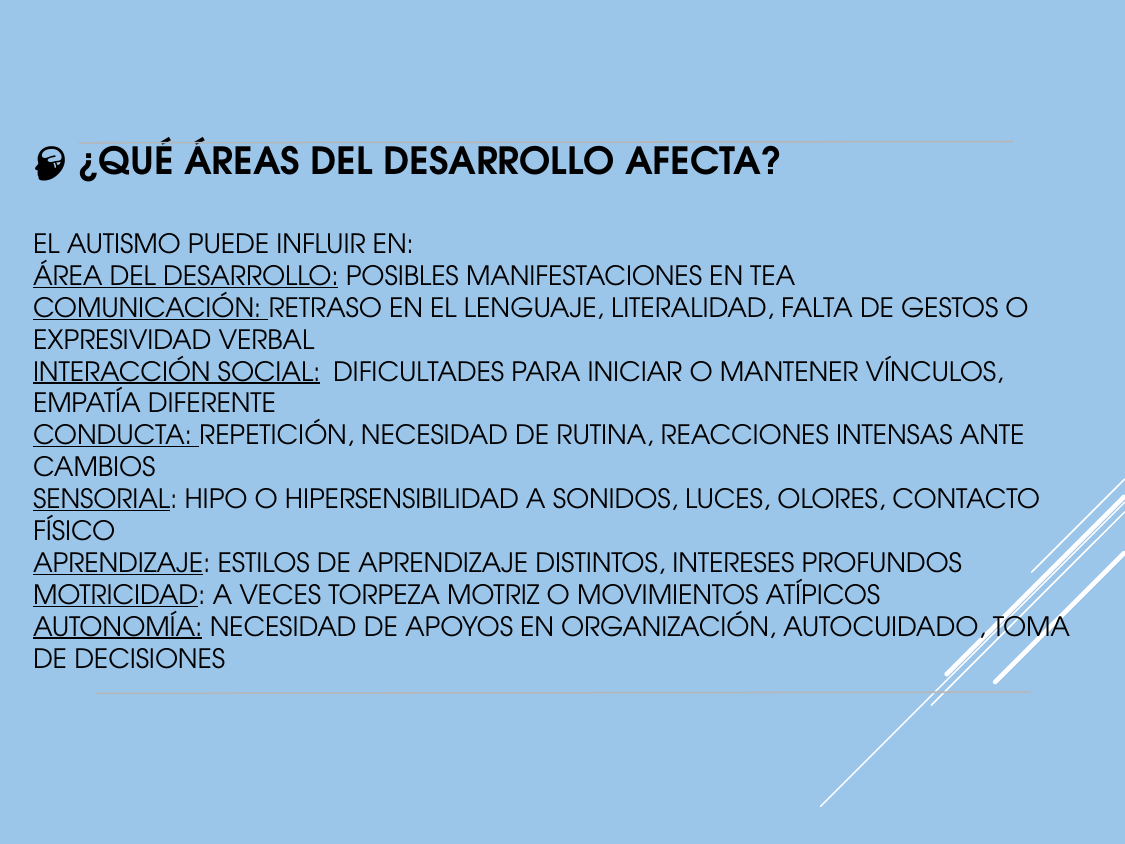

# 🧠 ¿Qué áreas del desarrollo afecta?
El autismo puede influir en:
Área del desarrollo: Posibles manifestaciones en TEA
Comunicación: Retraso en el lenguaje, literalidad, falta de gestos o expresividad verbal
Interacción social:	Dificultades para iniciar o mantener vínculos, empatía diferente
Conducta: Repetición, necesidad de rutina, reacciones intensas ante cambios
Sensorial: Hipo o hipersensibilidad a sonidos, luces, olores, contacto físico
Aprendizaje: Estilos de aprendizaje distintos, intereses profundos
Motricidad: A veces torpeza motriz o movimientos atípicos
Autonomía: Necesidad de apoyos en organización, autocuidado, toma de decisiones